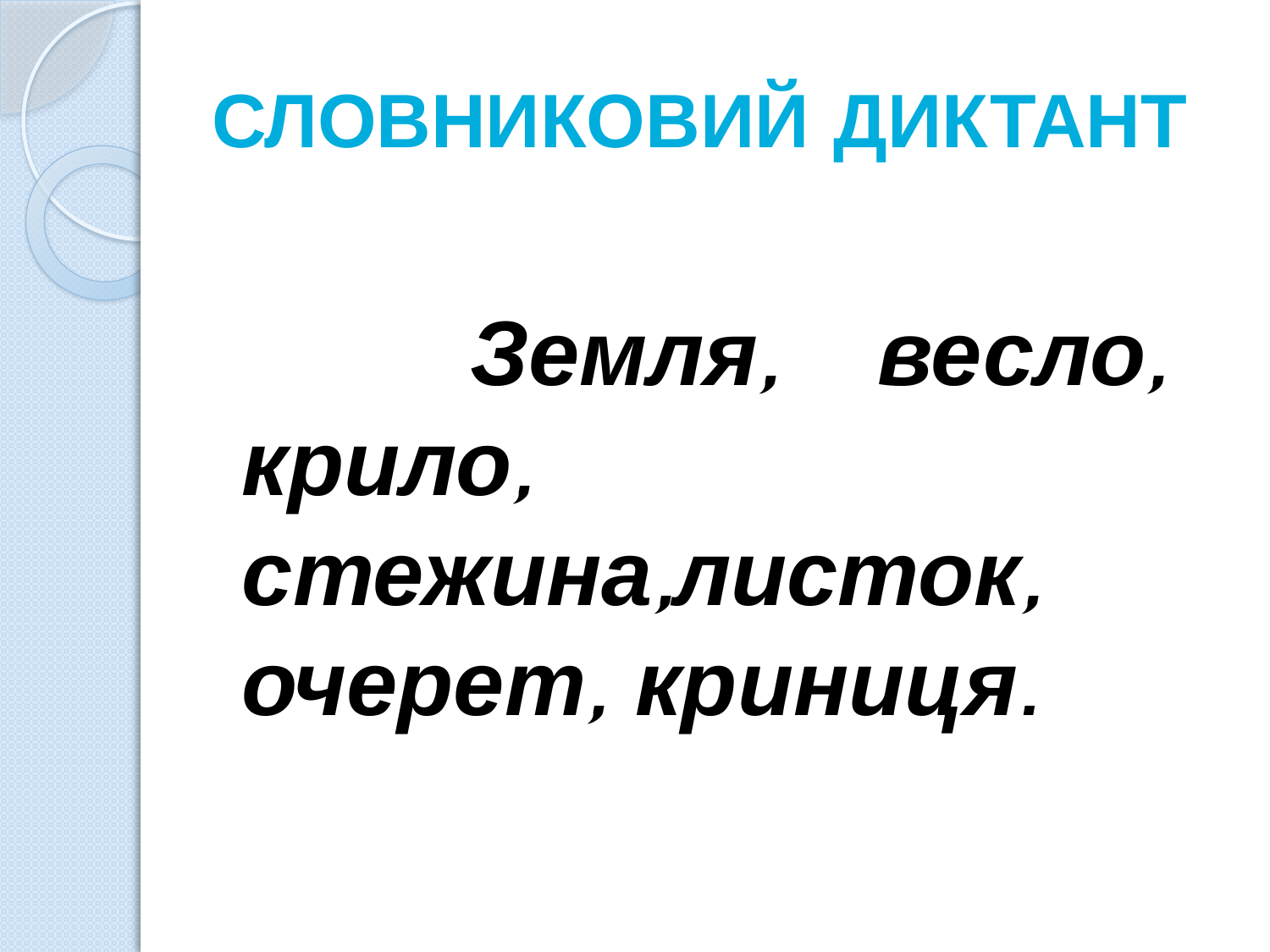

# Словниковий диктант
   Земля, весло, крило, стежина,листок, очерет, криниця.